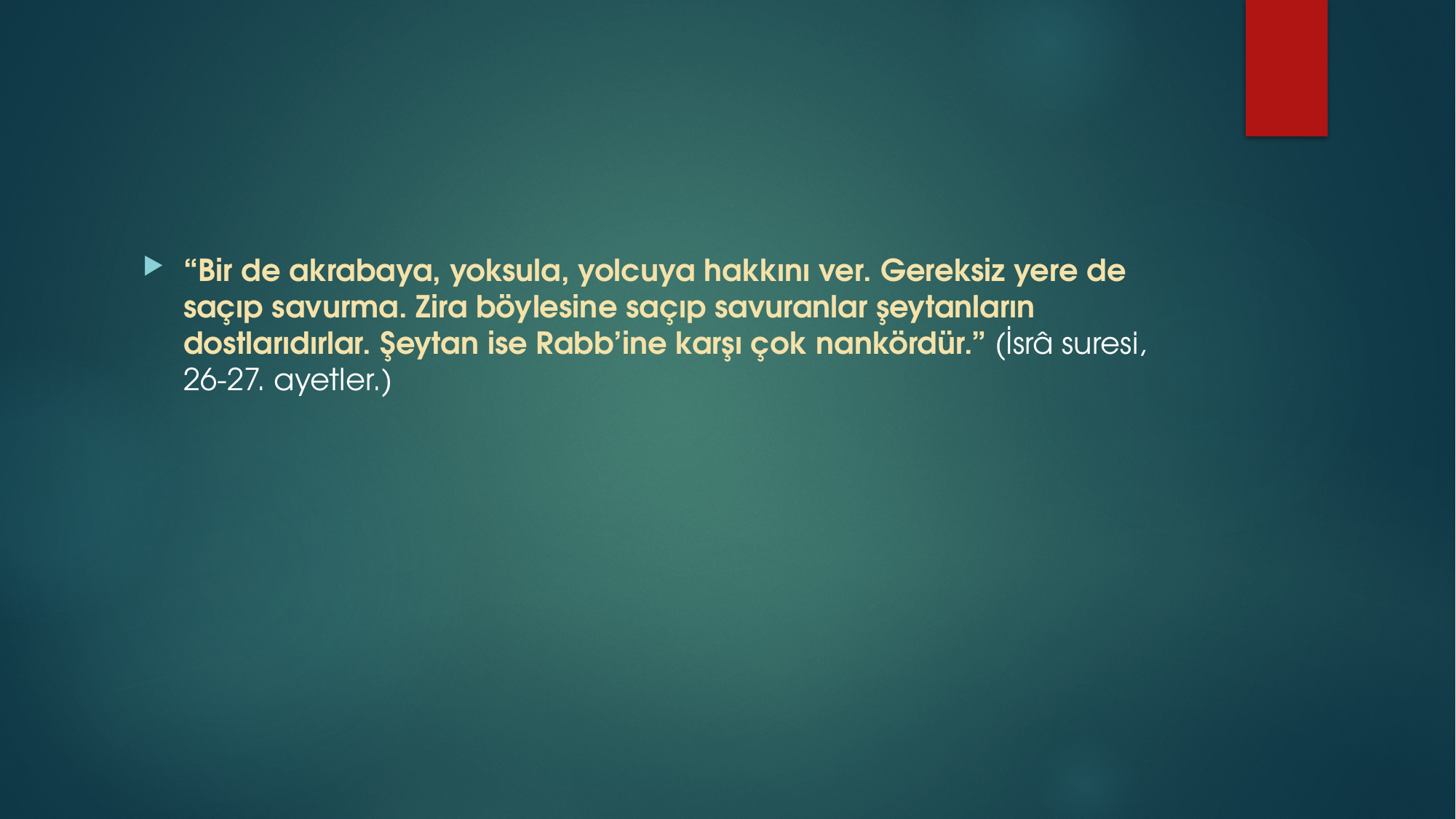

#
“Bir de akrabaya, yoksula, yolcuya hakkını ver. Gereksiz yere de saçıp savurma. Zira böylesine saçıp savuranlar şeytanların dostlarıdırlar. Şeytan ise Rabb’ine karşı çok nankördür.” (İsrâ suresi, 26-27. ayetler.)